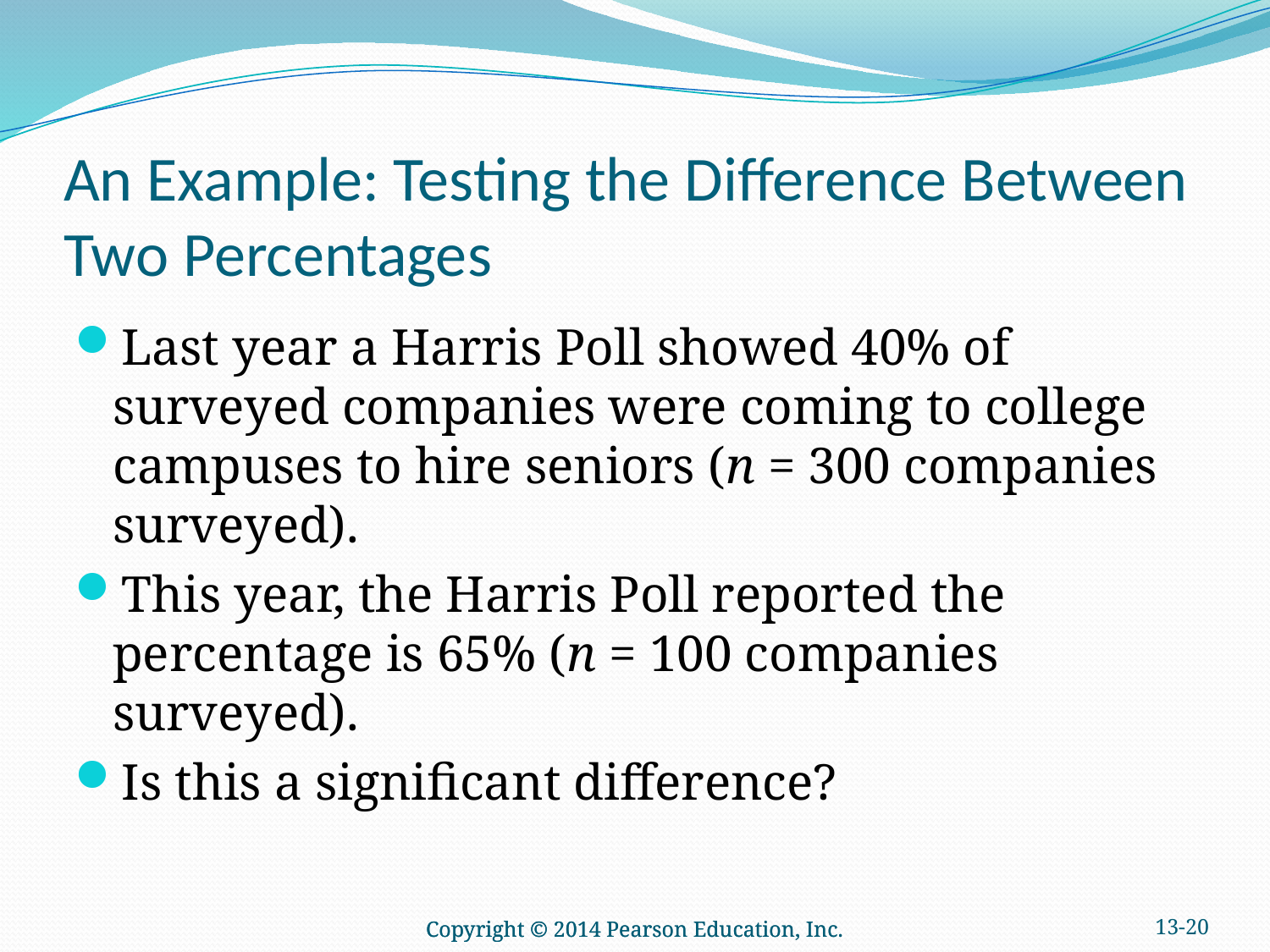

# An Example: Testing the Difference Between Two Percentages
Last year a Harris Poll showed 40% of surveyed companies were coming to college campuses to hire seniors (n = 300 companies surveyed).
This year, the Harris Poll reported the percentage is 65% (n = 100 companies surveyed).
Is this a significant difference?